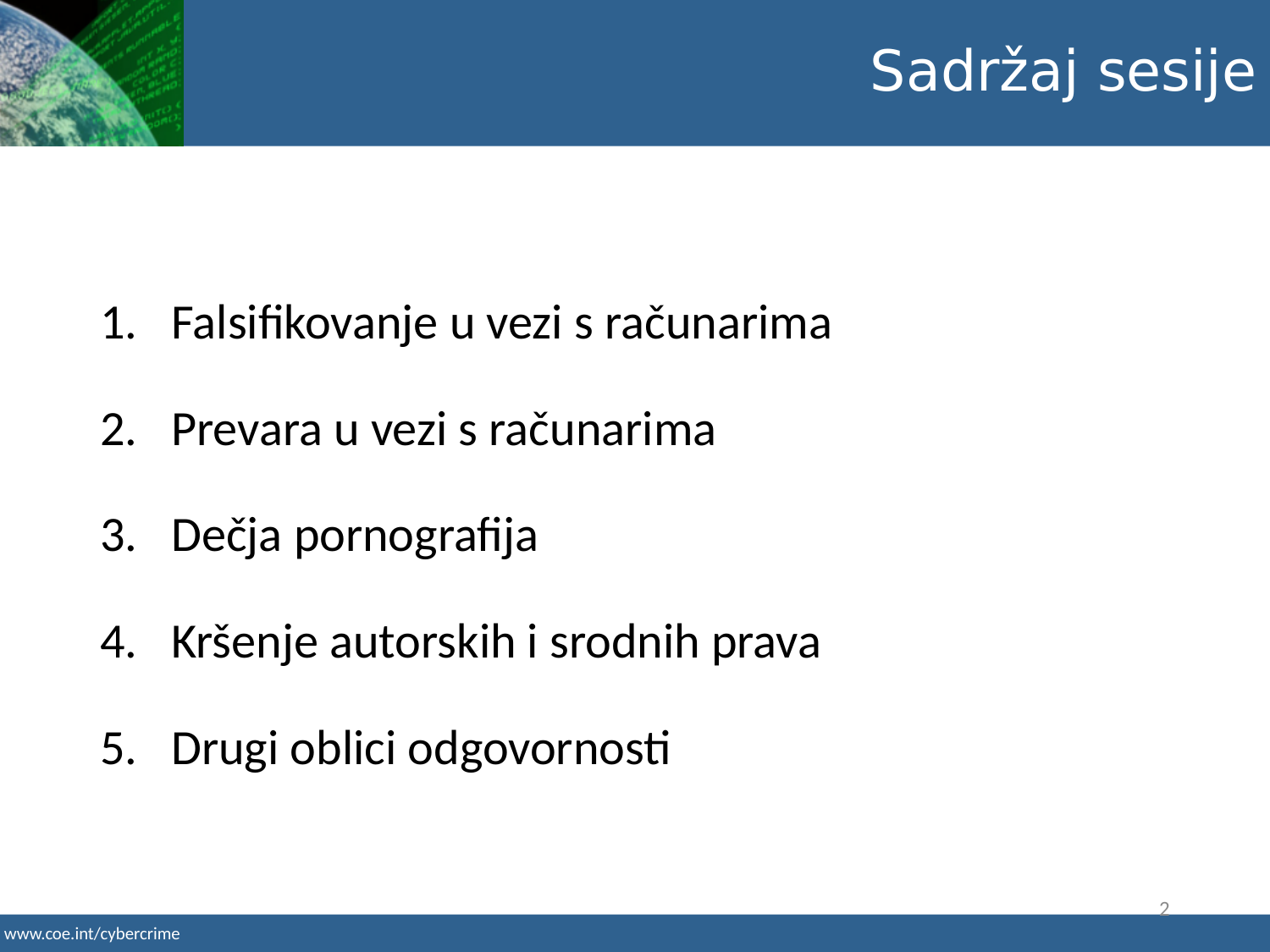

Sadržaj sesije
Falsifikovanje u vezi s računarima
Prevara u vezi s računarima
Dečja pornografija
Kršenje autorskih i srodnih prava
Drugi oblici odgovornosti

2